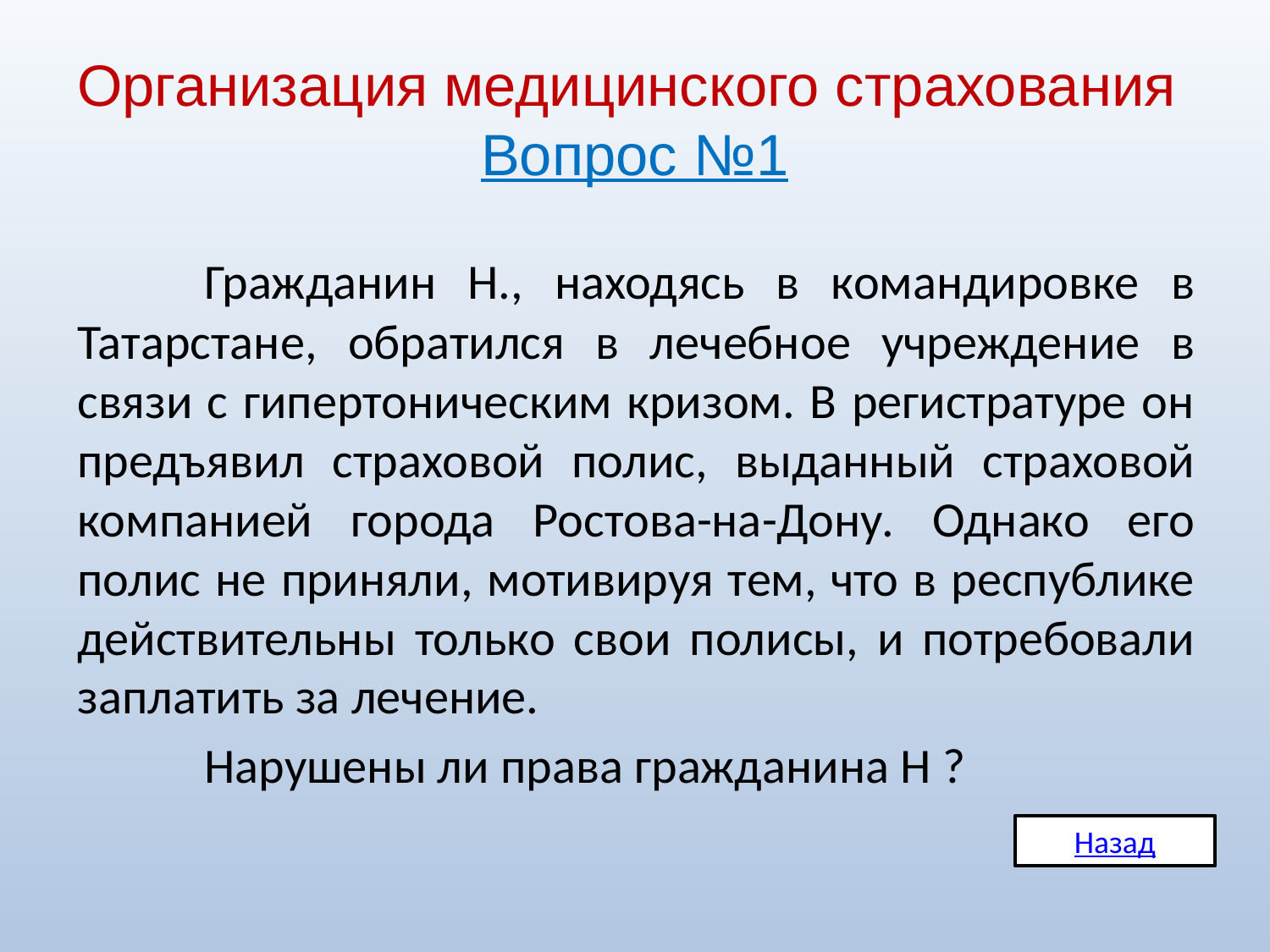

# Организация медицинского страхования Вопрос №1
	Гражданин Н., находясь в командировке в Татарстане, обратился в лечебное учреждение в связи с гипертоническим кризом. В регистратуре он предъявил страховой полис, выданный страховой компанией города Ростова-на-Дону. Однако его полис не приняли, мотивируя тем, что в республике действительны только свои полисы, и потребовали заплатить за лечение.
	Нарушены ли права гражданина Н ?

Назад